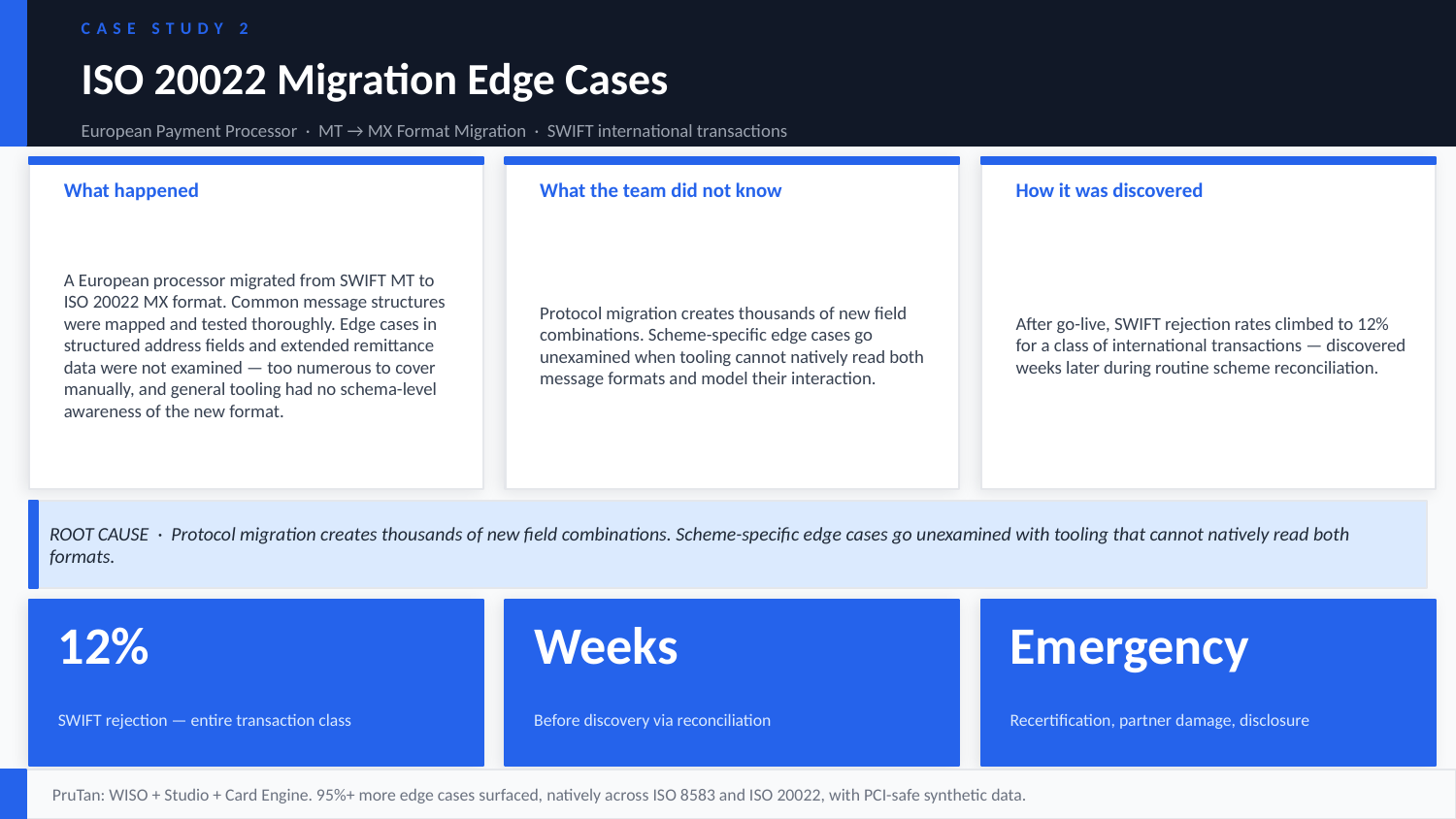

CASE STUDY 2
ISO 20022 Migration Edge Cases
European Payment Processor  ·  MT → MX Format Migration  ·  SWIFT international transactions

What happened
What the team did not know
How it was discovered
A European processor migrated from SWIFT MT to ISO 20022 MX format. Common message structures were mapped and tested thoroughly. Edge cases in structured address fields and extended remittance data were not examined — too numerous to cover manually, and general tooling had no schema-level awareness of the new format.
Protocol migration creates thousands of new field combinations. Scheme-specific edge cases go unexamined when tooling cannot natively read both message formats and model their interaction.
After go-live, SWIFT rejection rates climbed to 12% for a class of international transactions — discovered weeks later during routine scheme reconciliation.

ROOT CAUSE  ·  Protocol migration creates thousands of new field combinations. Scheme-specific edge cases go unexamined with tooling that cannot natively read both formats.

12%
Weeks
Emergency
SWIFT rejection — entire transaction class
Before discovery via reconciliation
Recertification, partner damage, disclosure

PruTan: WISO + Studio + Card Engine. 95%+ more edge cases surfaced, natively across ISO 8583 and ISO 20022, with PCI-safe synthetic data.